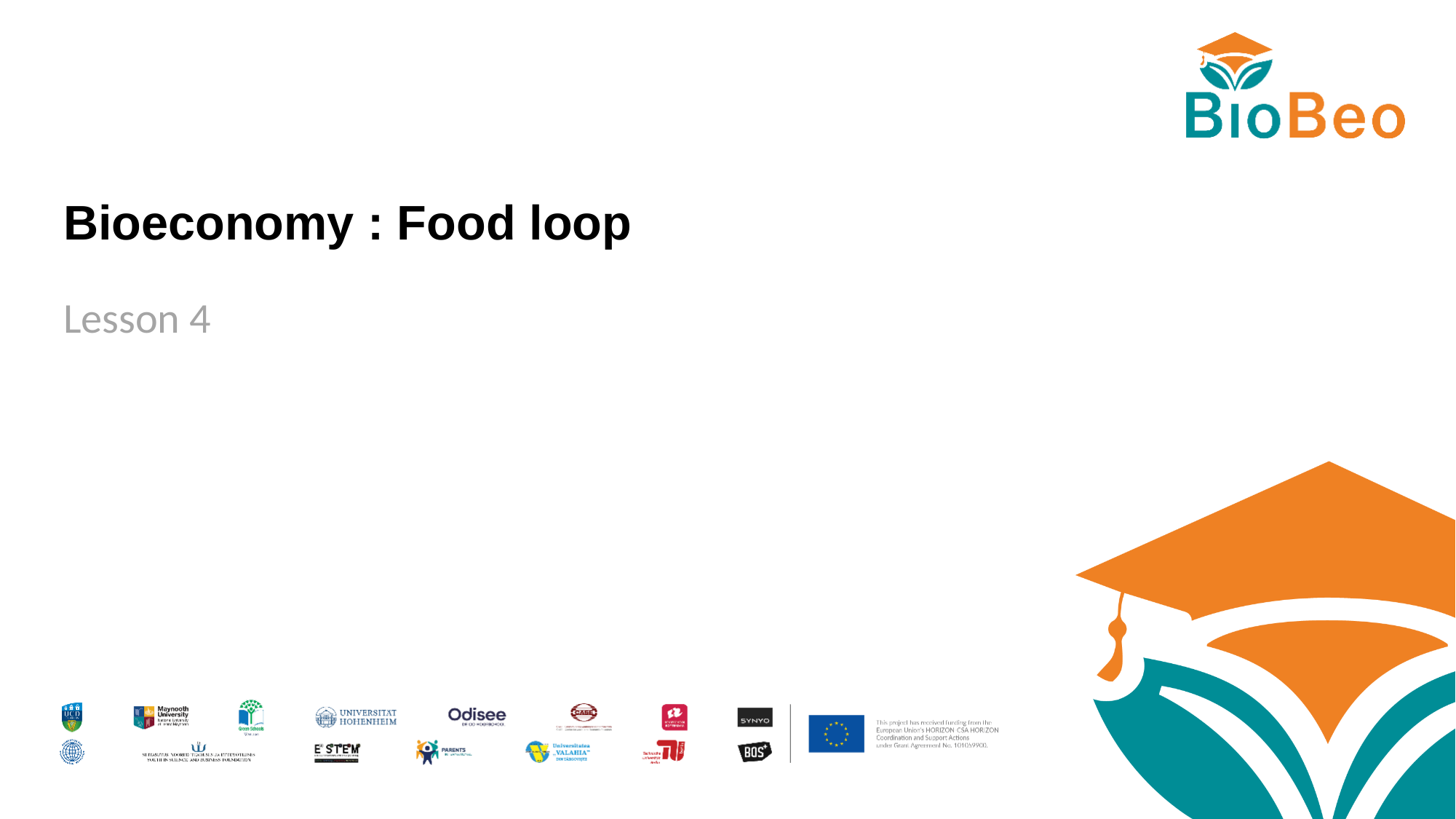

# Bioeconomy : Food loop
Lesson 4